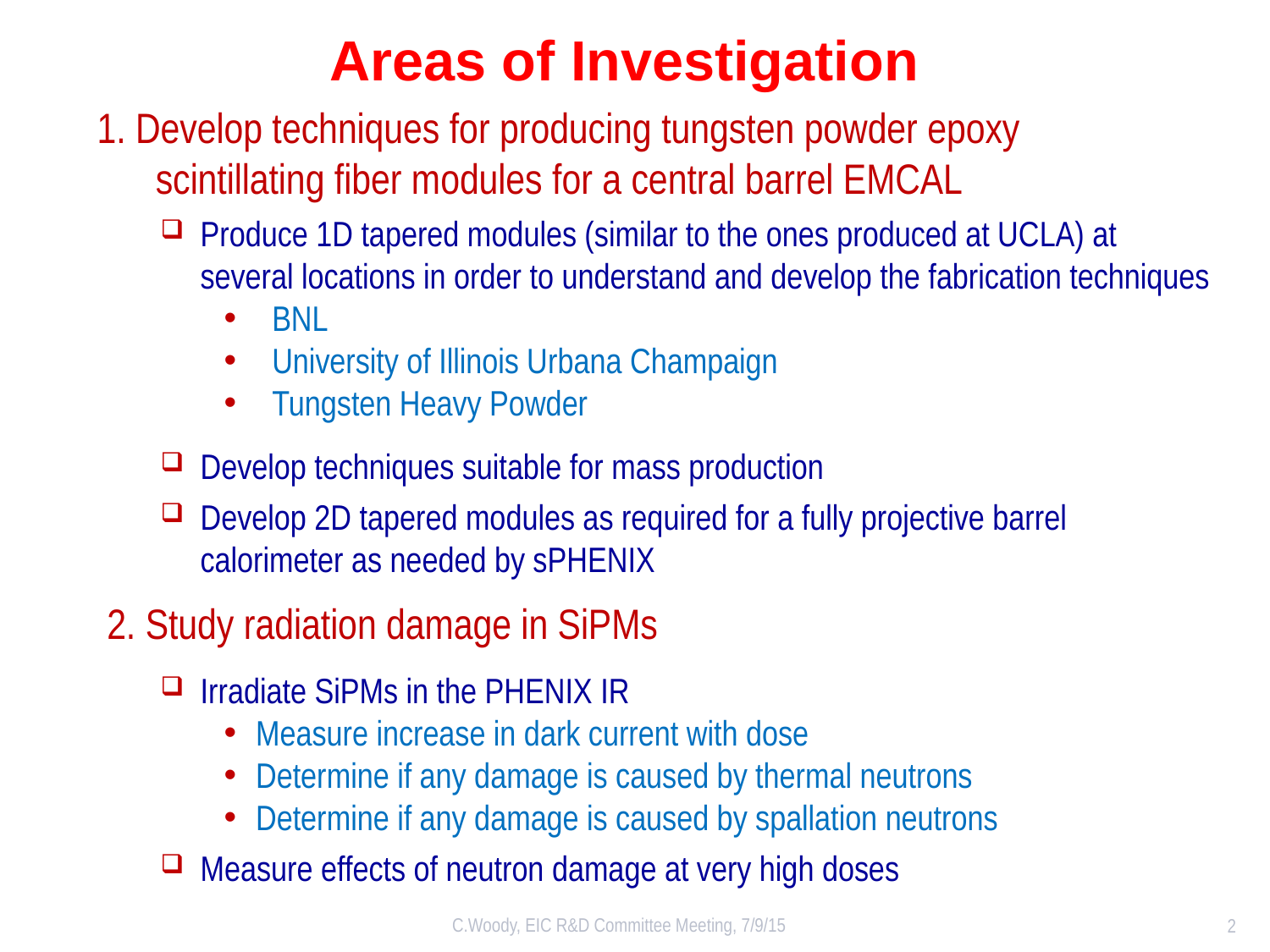

# Areas of Investigation
1. Develop techniques for producing tungsten powder epoxy
      scintillating fiber modules for a central barrel EMCAL

Produce 1D tapered modules (similar to the ones produced at UCLA) at several locations in order to understand and develop the fabrication techniques
  BNL
  University of Illinois Urbana Champaign
  Tungsten Heavy Powder

Develop techniques suitable for mass production

Develop 2D tapered modules as required for a fully projective barrel calorimeter as needed by sPHENIX

 2. Study radiation damage in SiPMs

Irradiate SiPMs in the PHENIX IR
Measure increase in dark current with dose
Determine if any damage is caused by thermal neutrons
Determine if any damage is caused by spallation neutrons

Measure effects of neutron damage at very high doses
C.Woody, EIC R&D Committee Meeting, 7/9/15
2